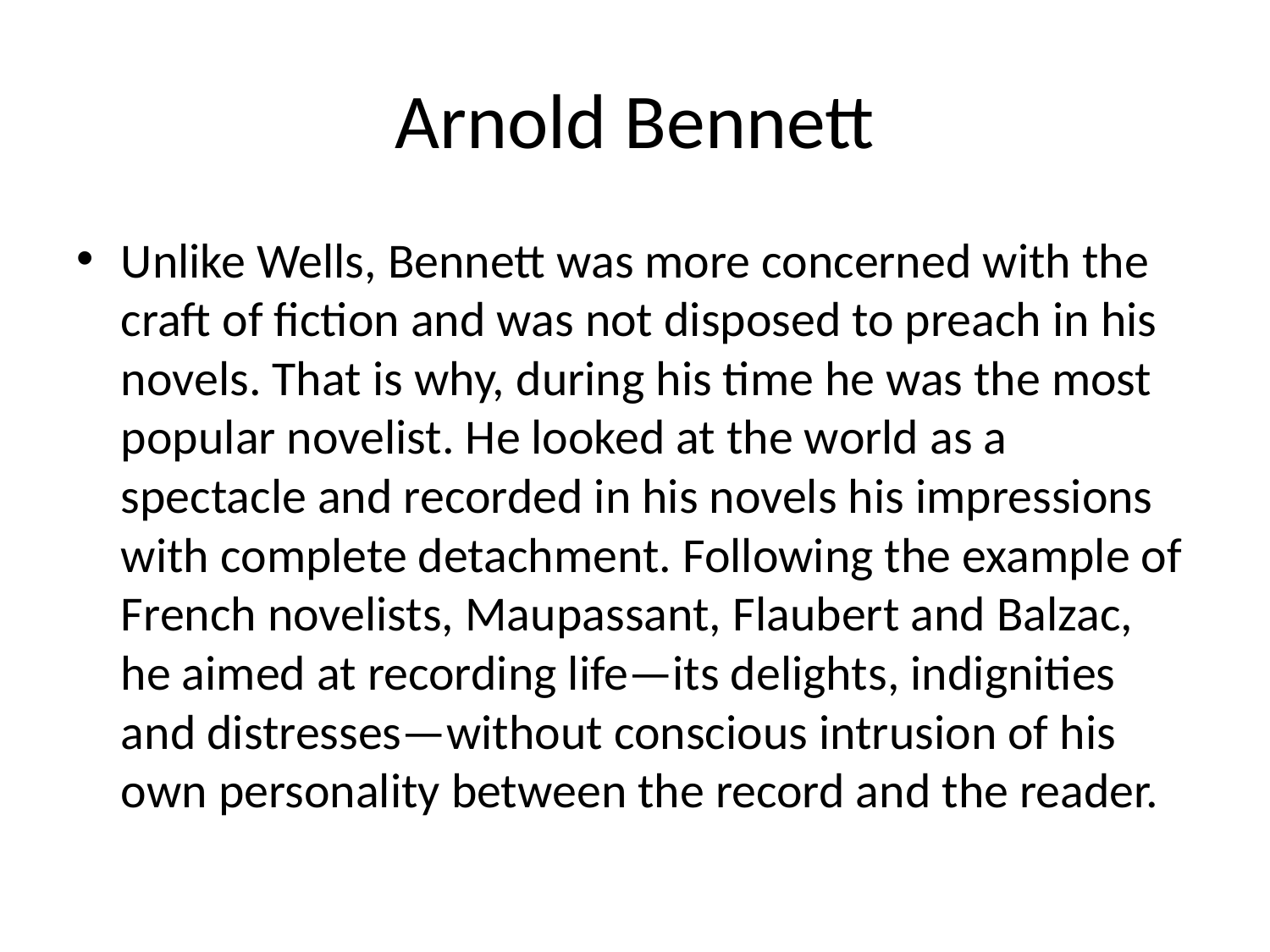

# Arnold Bennett
Unlike Wells, Bennett was more concerned with the craft of fiction and was not disposed to preach in his novels. That is why, during his time he was the most popular novelist. He looked at the world as a spectacle and recorded in his novels his impressions with complete detachment. Following the example of French novelists, Maupassant, Flaubert and Balzac, he aimed at recording life—its delights, indignities and distresses—without conscious intrusion of his own personality between the record and the reader.